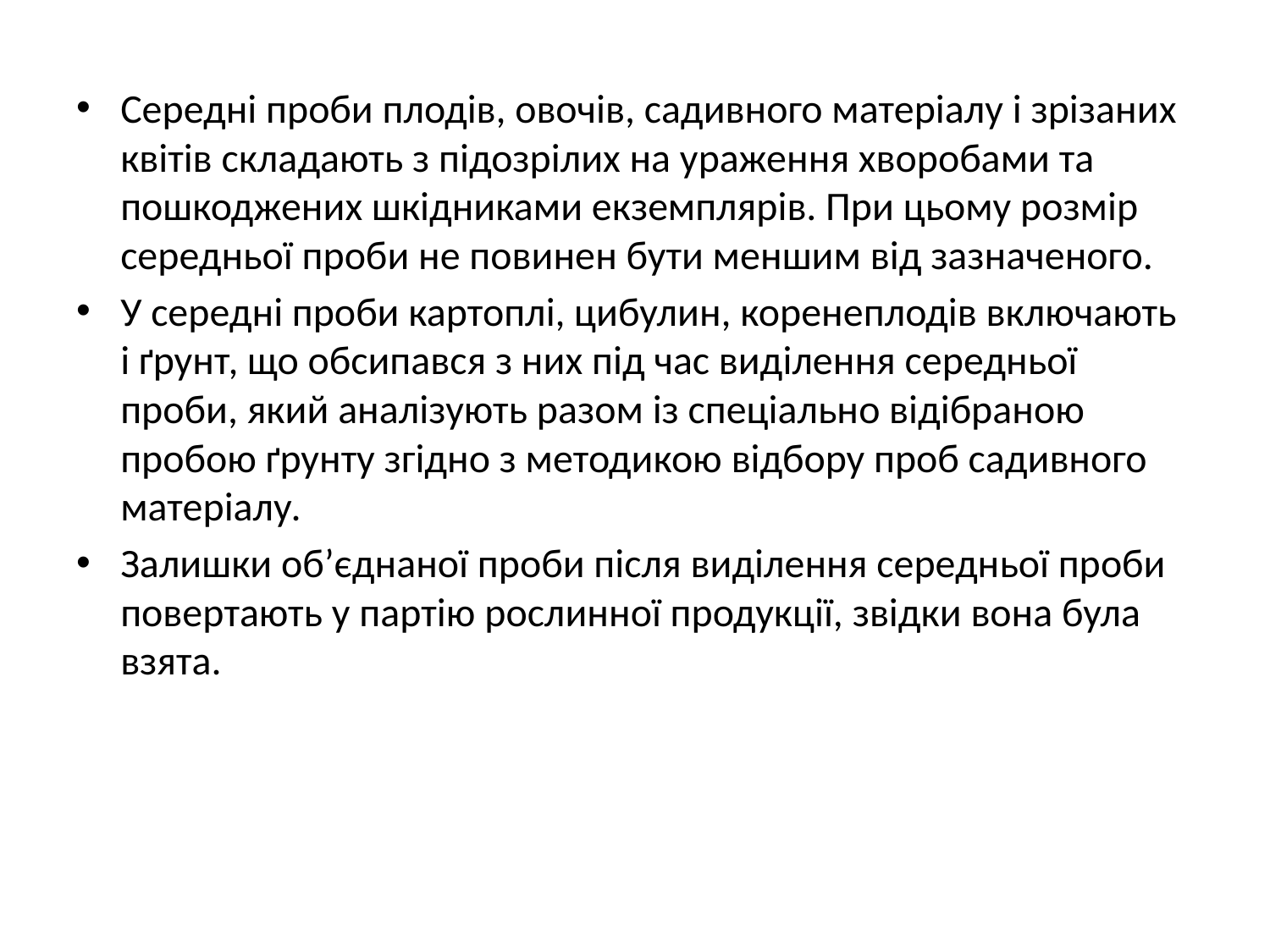

Середні проби плодів, овочів, садивного матеріалу і зрізаних квітів складають з підозрілих на ураження хворобами та пошкоджених шкідниками екземплярів. При цьому розмір середньої проби не повинен бути меншим від зазначеного.
У середні проби картоплі, цибулин, коренеплодів включають і ґрунт, що обсипався з них під час виділення середньої проби, який аналізують разом із спеціально відібраною пробою ґрунту згідно з методикою відбору проб садивного матеріалу.
Залишки об’єднаної проби після виділення середньої проби повертають у партію рослинної продукції, звідки вона була взята.